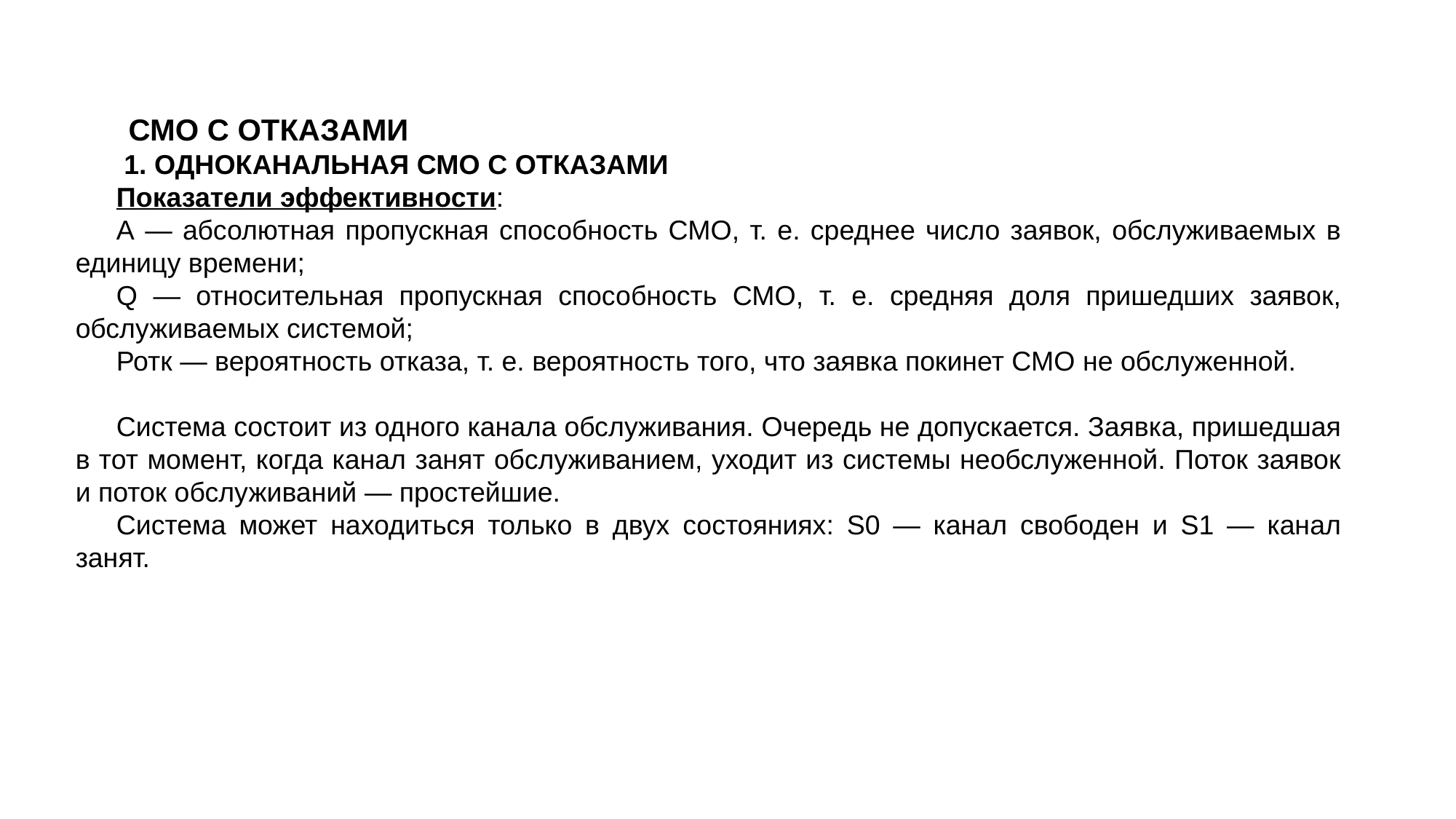

СМО С ОТКАЗАМИ
 1. ОДНОКАНАЛЬНАЯ СМО С ОТКАЗАМИ
Показатели эффективности:
А — абсолютная пропускная способность СМО, т. е. среднее число заявок, обслуживаемых в единицу времени;
Q — относительная пропускная способность СМО, т. е. средняя доля пришедших заявок, обслуживаемых системой;
Ротк — вероятность отказа, т. е. вероятность того, что заявка покинет СМО не обслуженной.

Система состоит из одного канала обслуживания. Очередь не допускается. Заявка, пришедшая в тот момент, когда канал занят обслуживанием, уходит из системы необслуженной. Поток заявок и поток обслуживаний — простейшие.
Система может находиться только в двух состояниях: S0 — канал свободен и S1 — канал занят.